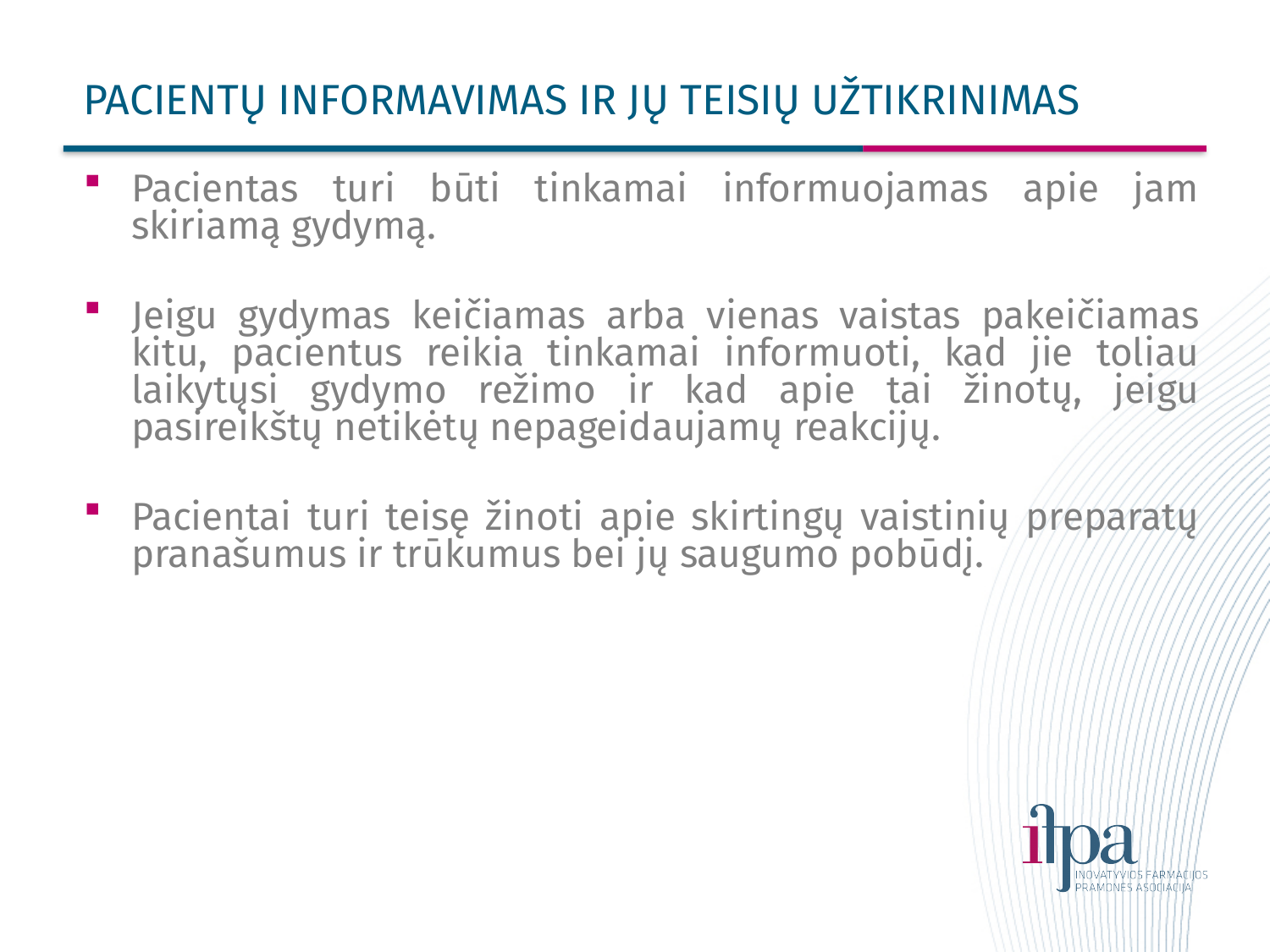

Pacientų informavimas ir jų teisių užtikrinimas
Pacientas turi būti tinkamai informuojamas apie jam skiriamą gydymą.

Jeigu gydymas keičiamas arba vienas vaistas pakeičiamas kitu, pacientus reikia tinkamai informuoti, kad jie toliau laikytųsi gydymo režimo ir kad apie tai žinotų, jeigu pasireikštų netikėtų nepageidaujamų reakcijų.

Pacientai turi teisę žinoti apie skirtingų vaistinių preparatų pranašumus ir trūkumus bei jų saugumo pobūdį.